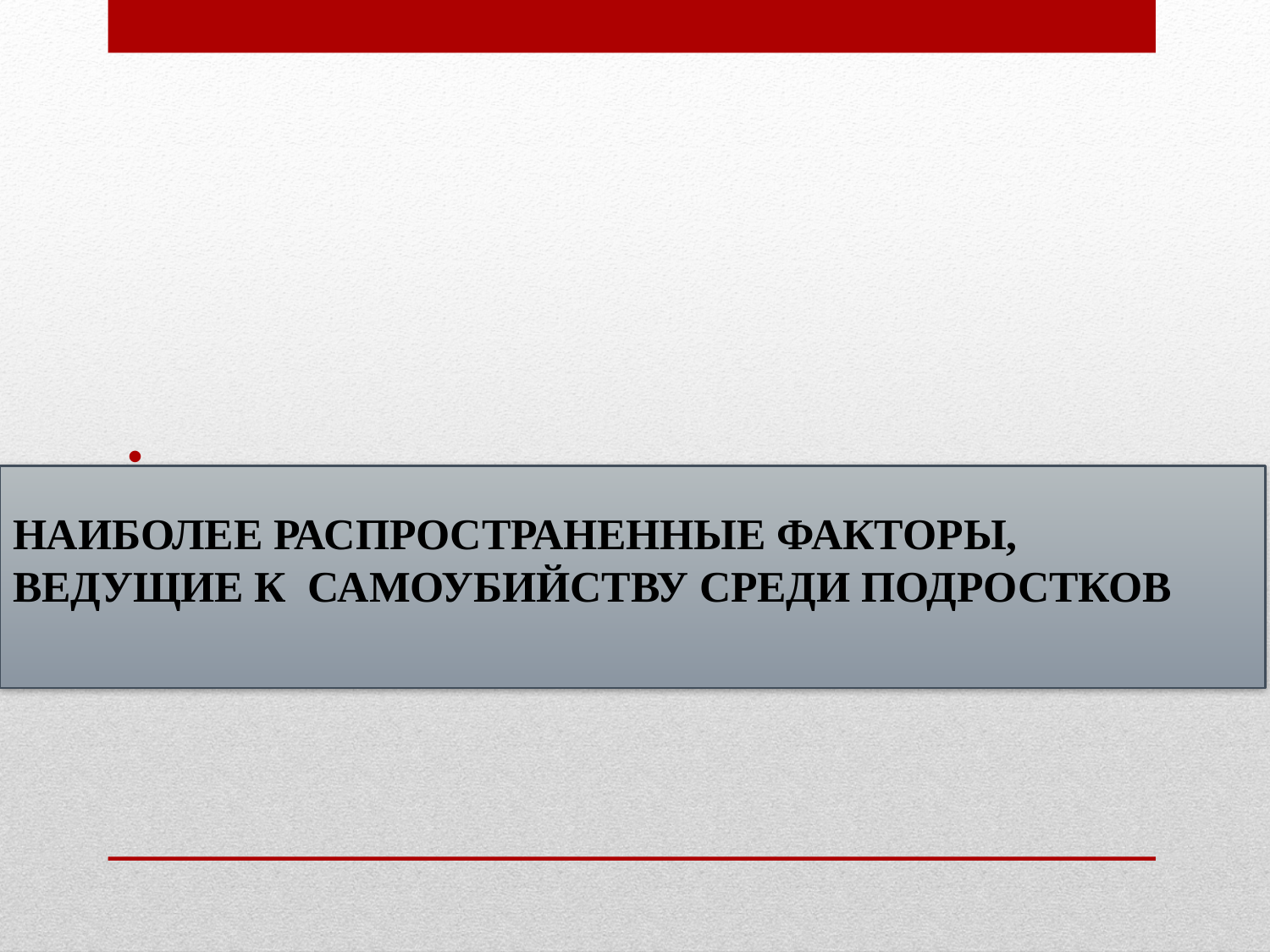

# НАИБОЛЕЕ РАСПРОСТРАНЕННЫЕ ФАКТОРЫ, ВЕДУЩИЕ К  САМОУБИЙСТВУ СРЕДИ ПОДРОСТКОВ